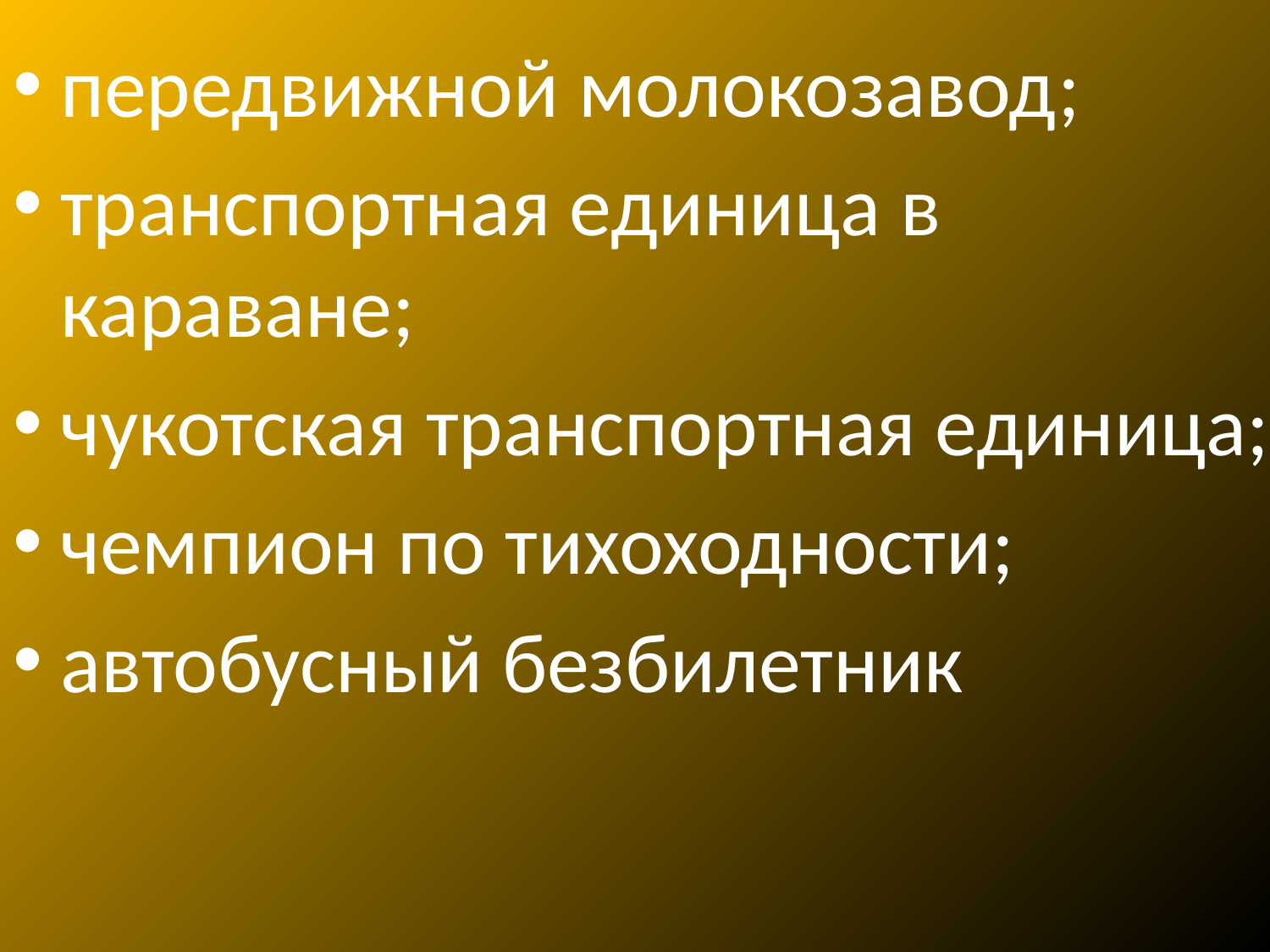

передвижной молокозавод;
транспортная единица в караване;
чукотская транспортная единица;
чемпион по тихоходности;
автобусный безбилетник
#